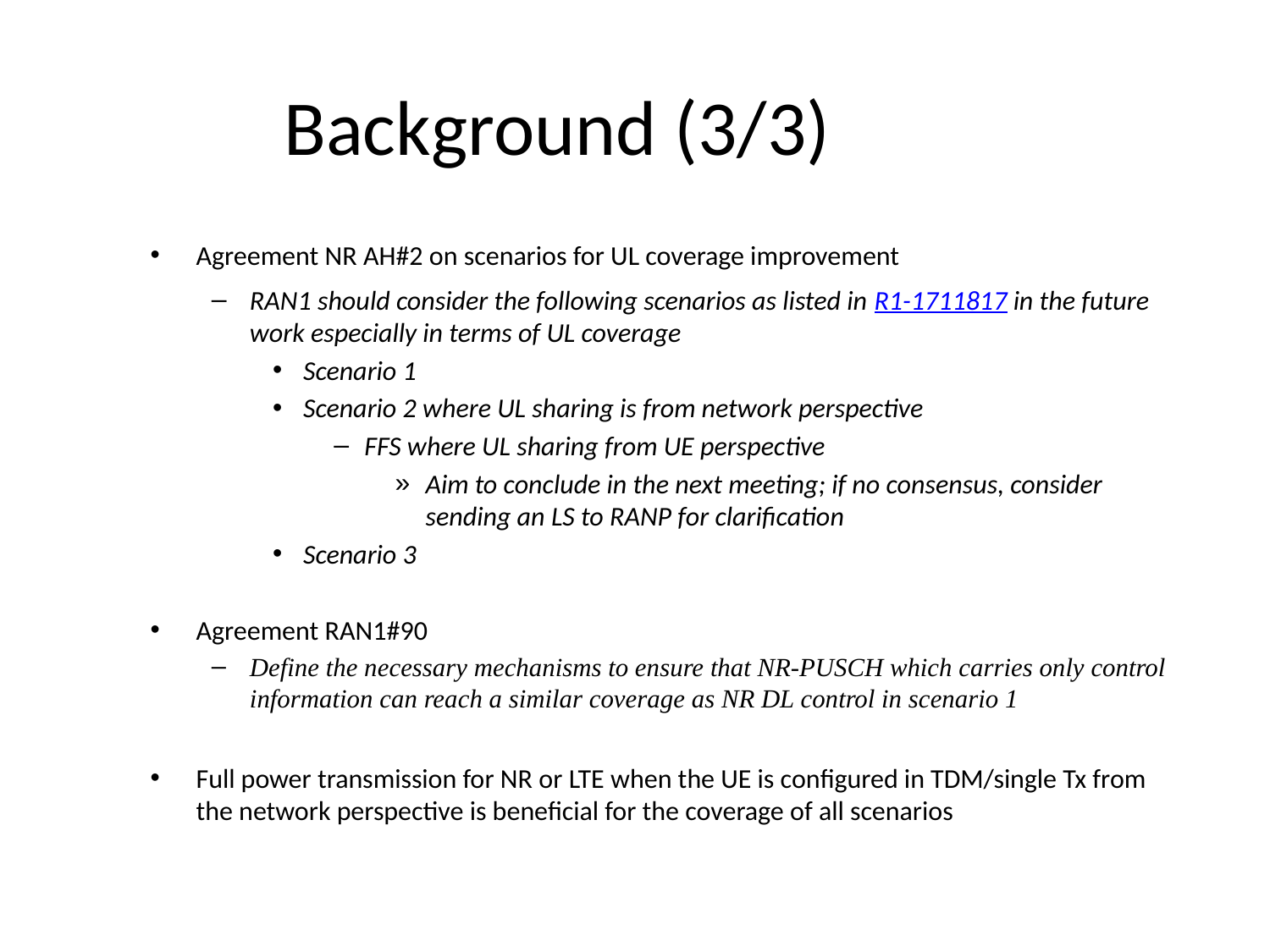

# Background (3/3)

Agreement NR AH#2 on scenarios for UL coverage improvement
RAN1 should consider the following scenarios as listed in R1-1711817 in the future work especially in terms of UL coverage
Scenario 1
Scenario 2 where UL sharing is from network perspective
FFS where UL sharing from UE perspective
Aim to conclude in the next meeting; if no consensus, consider sending an LS to RANP for clarification
Scenario 3

Agreement RAN1#90
Define the necessary mechanisms to ensure that NR-PUSCH which carries only control information can reach a similar coverage as NR DL control in scenario 1

Full power transmission for NR or LTE when the UE is configured in TDM/single Tx from the network perspective is beneficial for the coverage of all scenarios